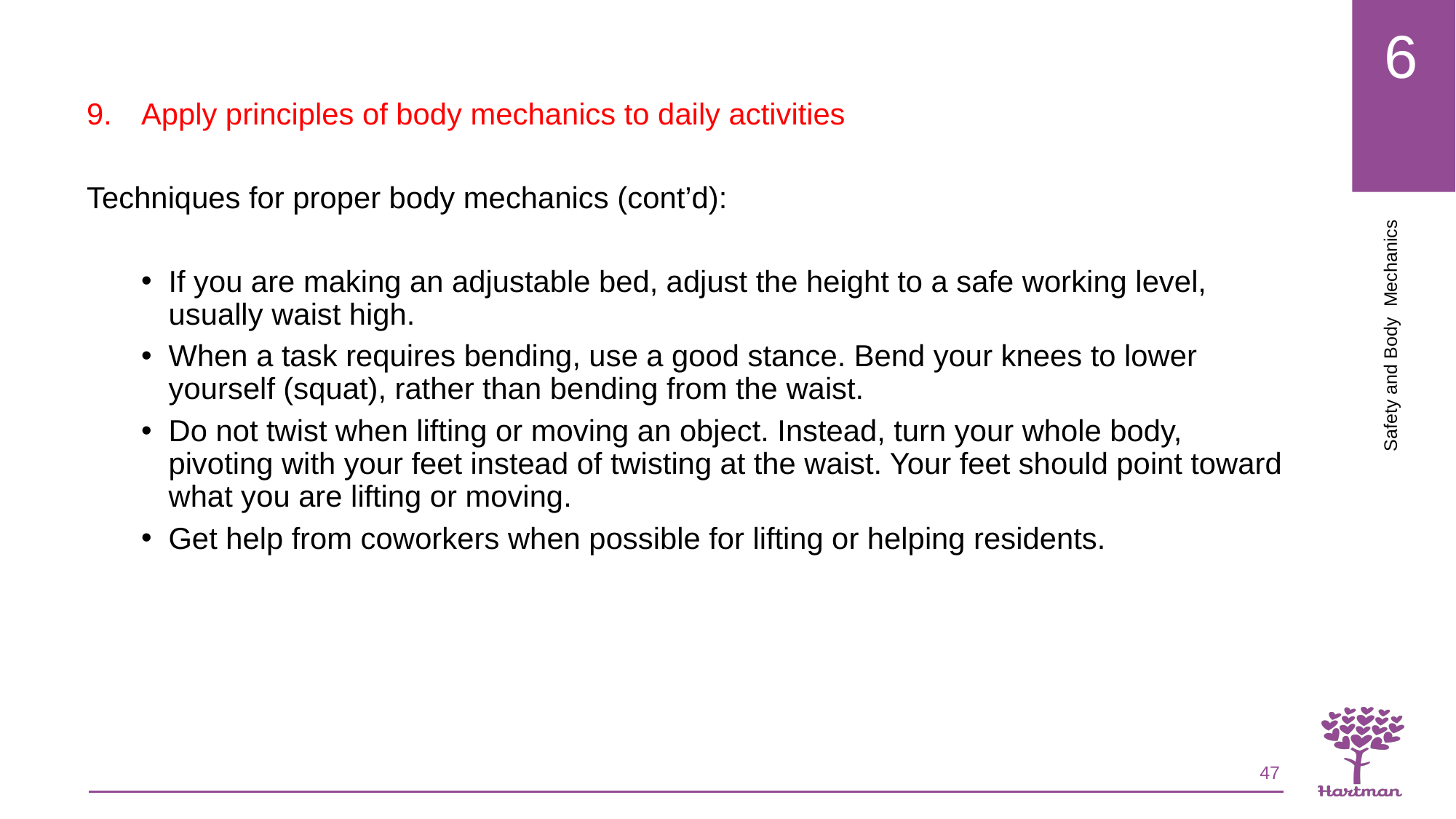

Apply principles of body mechanics to daily activities

Techniques for proper body mechanics (cont’d):

If you are making an adjustable bed, adjust the height to a safe working level, usually waist high.
When a task requires bending, use a good stance. Bend your knees to lower yourself (squat), rather than bending from the waist.
Do not twist when lifting or moving an object. Instead, turn your whole body, pivoting with your feet instead of twisting at the waist. Your feet should point toward what you are lifting or moving.
Get help from coworkers when possible for lifting or helping residents.

47